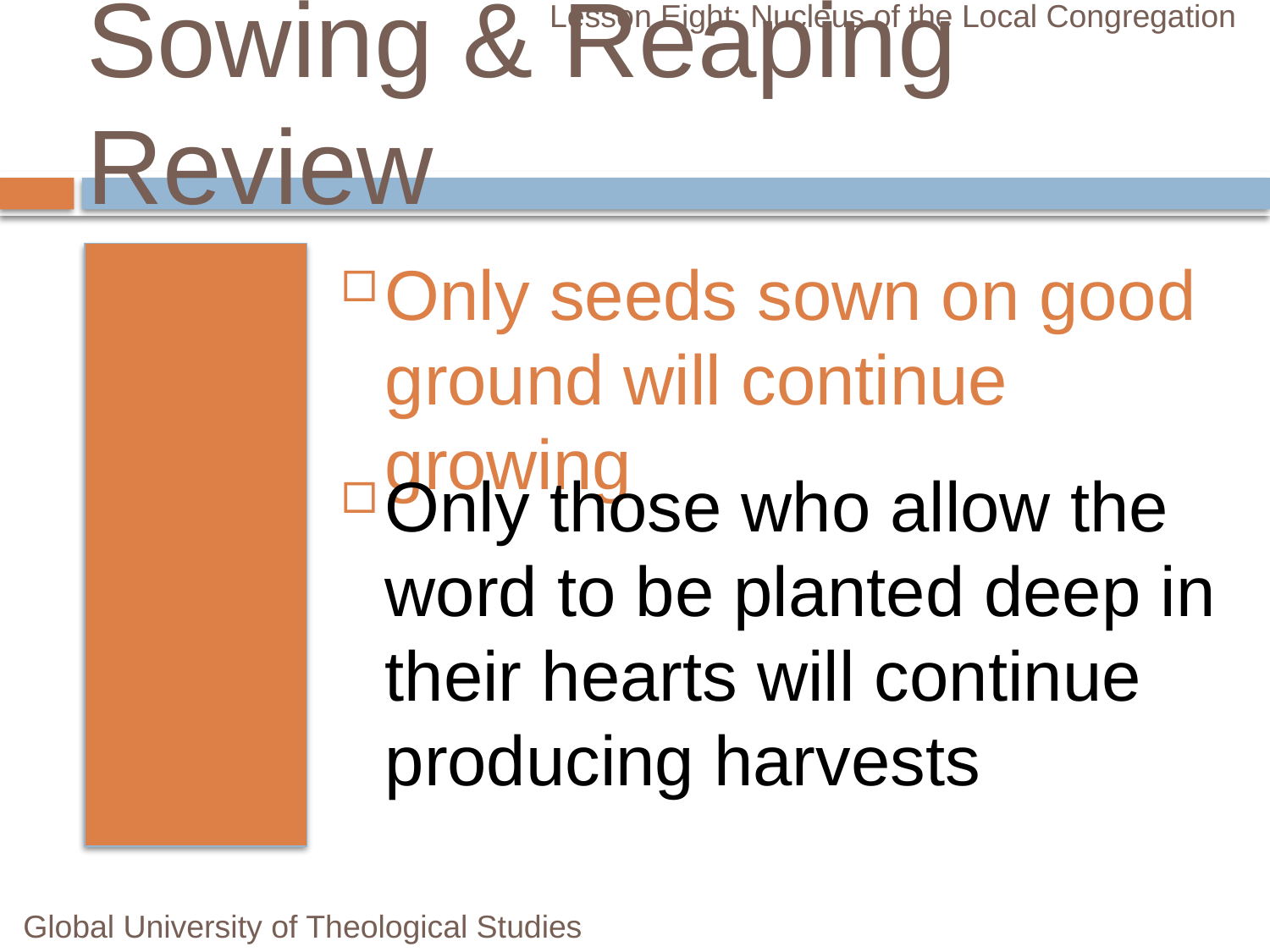

Lesson Eight: Nucleus of the Local Congregation
# Sowing & Reaping Review

Only seeds sown on good ground will continue growing
Only those who allow the word to be planted deep in their hearts will continue producing harvests
Global University of Theological Studies